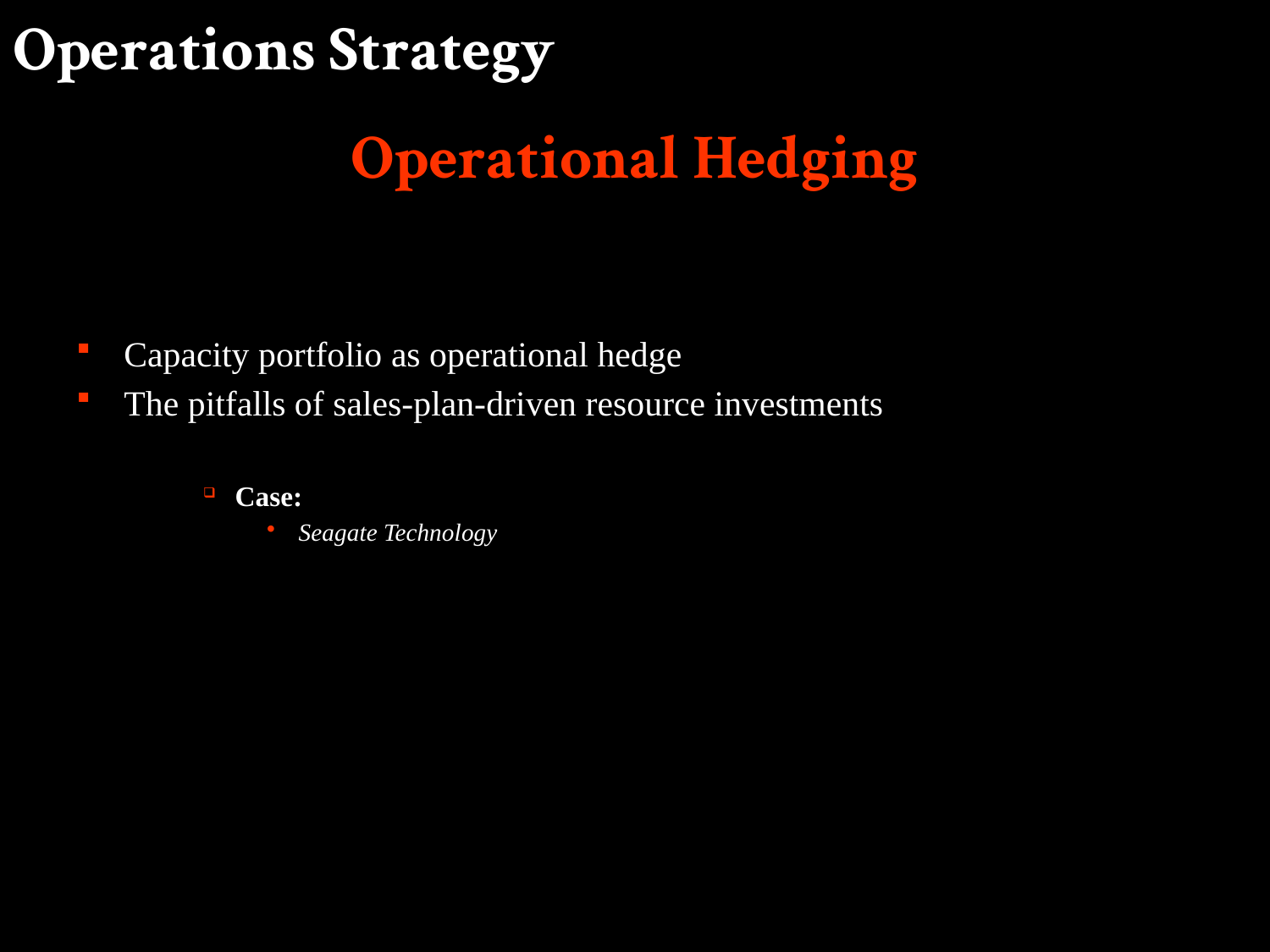

Operations Strategy
Operational Hedging
Capacity portfolio as operational hedge
The pitfalls of sales-plan-driven resource investments

Case:
Seagate Technology